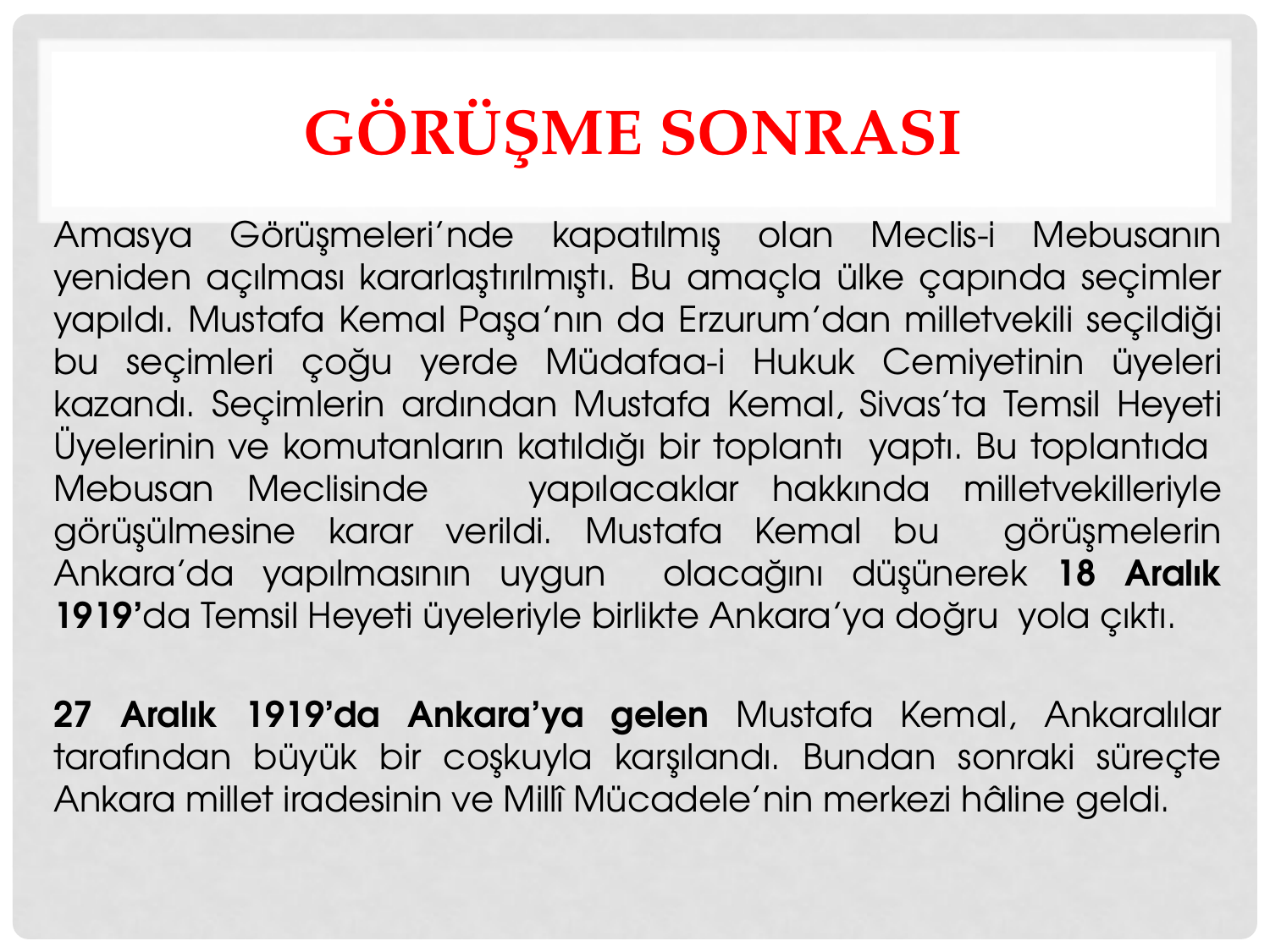

# GÖRÜŞME SONRASI
Amasya Görüşmeleri’nde kapatılmış olan Meclis-i Mebusanın yeniden açılması kararlaştırılmıştı. Bu amaçla ülke çapında seçimler yapıldı. Mustafa Kemal Paşa’nın da Erzurum’dan milletvekili seçildiği bu seçimleri çoğu yerde Müdafaa-i Hukuk Cemiyetinin üyeleri kazandı. Seçimlerin ardından Mustafa Kemal, Sivas’ta Temsil Heyeti Üyelerinin ve komutanların katıldığı bir toplantı  yaptı. Bu toplantıda  Mebusan Meclisinde   yapılacaklar hakkında milletvekilleriyle görüşülmesine karar verildi. Mustafa Kemal bu  görüşmelerin Ankara’da yapılmasının uygun  olacağını düşünerek 18 Aralık 1919’da Temsil Heyeti üyeleriyle birlikte Ankara’ya doğru  yola çıktı.

27 Aralık 1919’da Ankara’ya gelen Mustafa Kemal, Ankaralılar tarafından büyük bir coşkuyla karşılandı. Bundan sonraki süreçte Ankara millet iradesinin ve Millî Mücadele’nin merkezi hâline geldi.